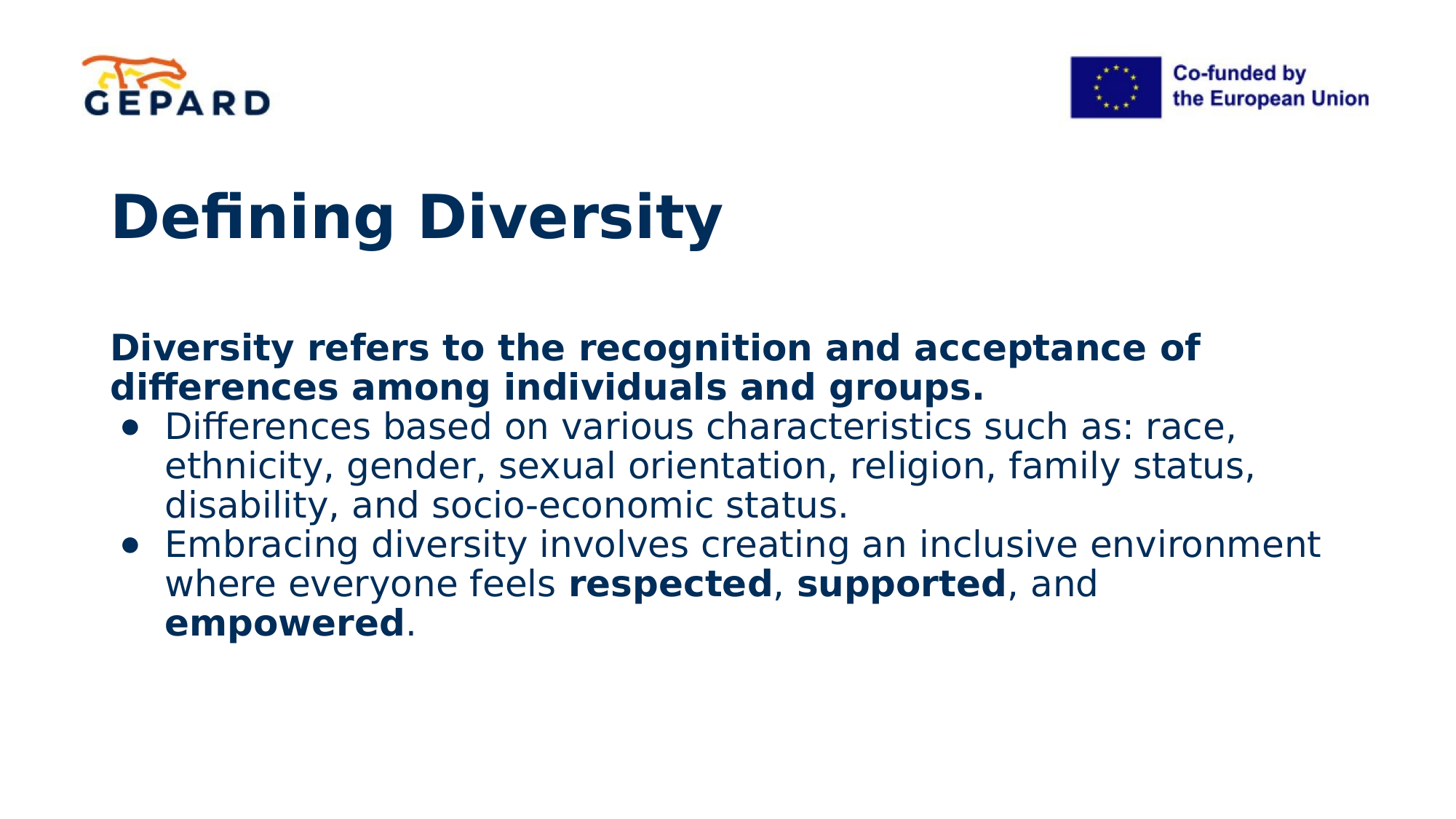

# Defining Diversity
Diversity refers to the recognition and acceptance of differences among individuals and groups.
Differences based on various characteristics such as: race, ethnicity, gender, sexual orientation, religion, family status, disability, and socio-economic status.
Embracing diversity involves creating an inclusive environment where everyone feels respected, supported, and empowered.